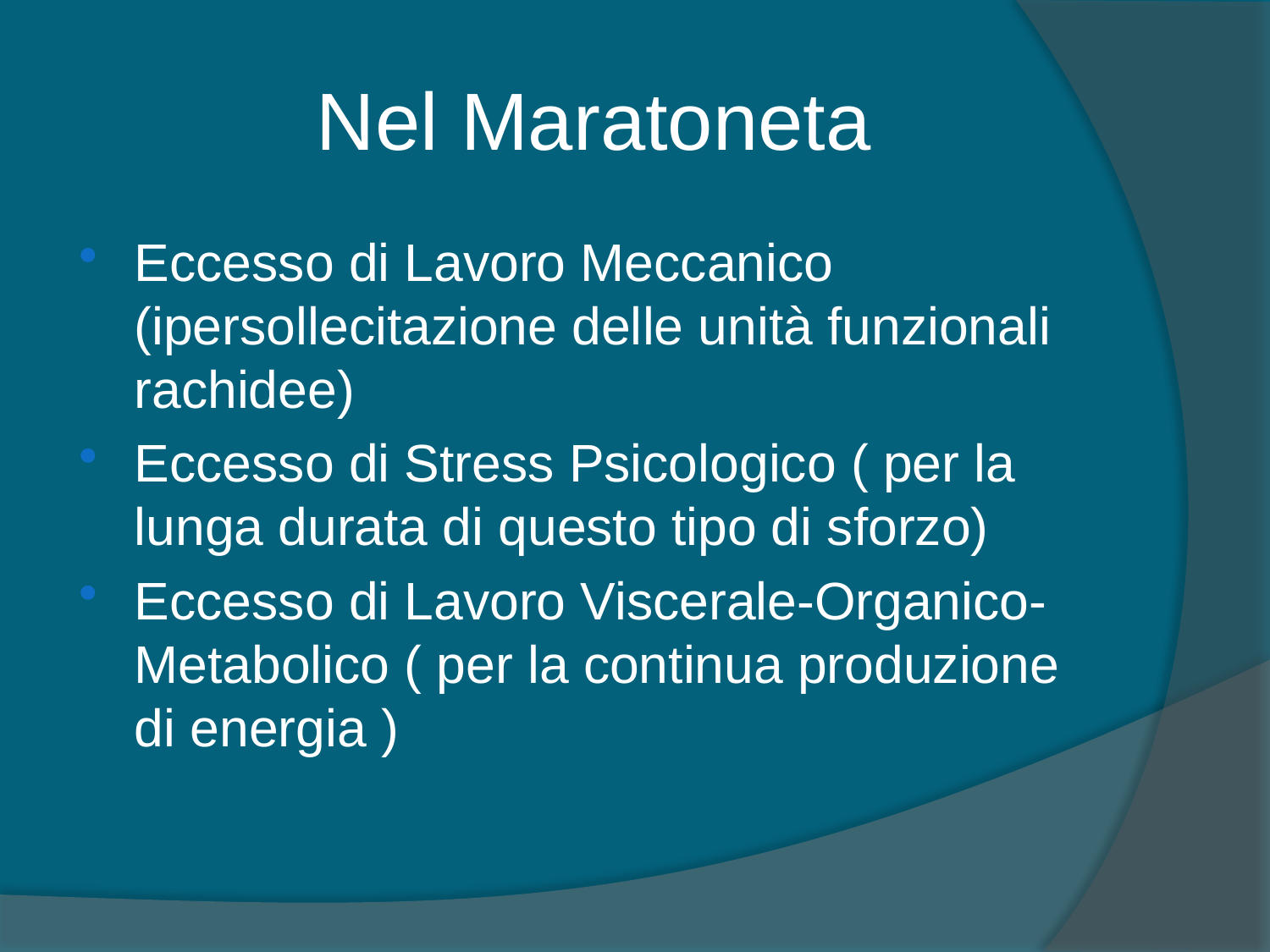

# Nel Maratoneta
Eccesso di Lavoro Meccanico (ipersollecitazione delle unità funzionali rachidee)
Eccesso di Stress Psicologico ( per la lunga durata di questo tipo di sforzo)
Eccesso di Lavoro Viscerale-Organico-Metabolico ( per la continua produzione di energia )